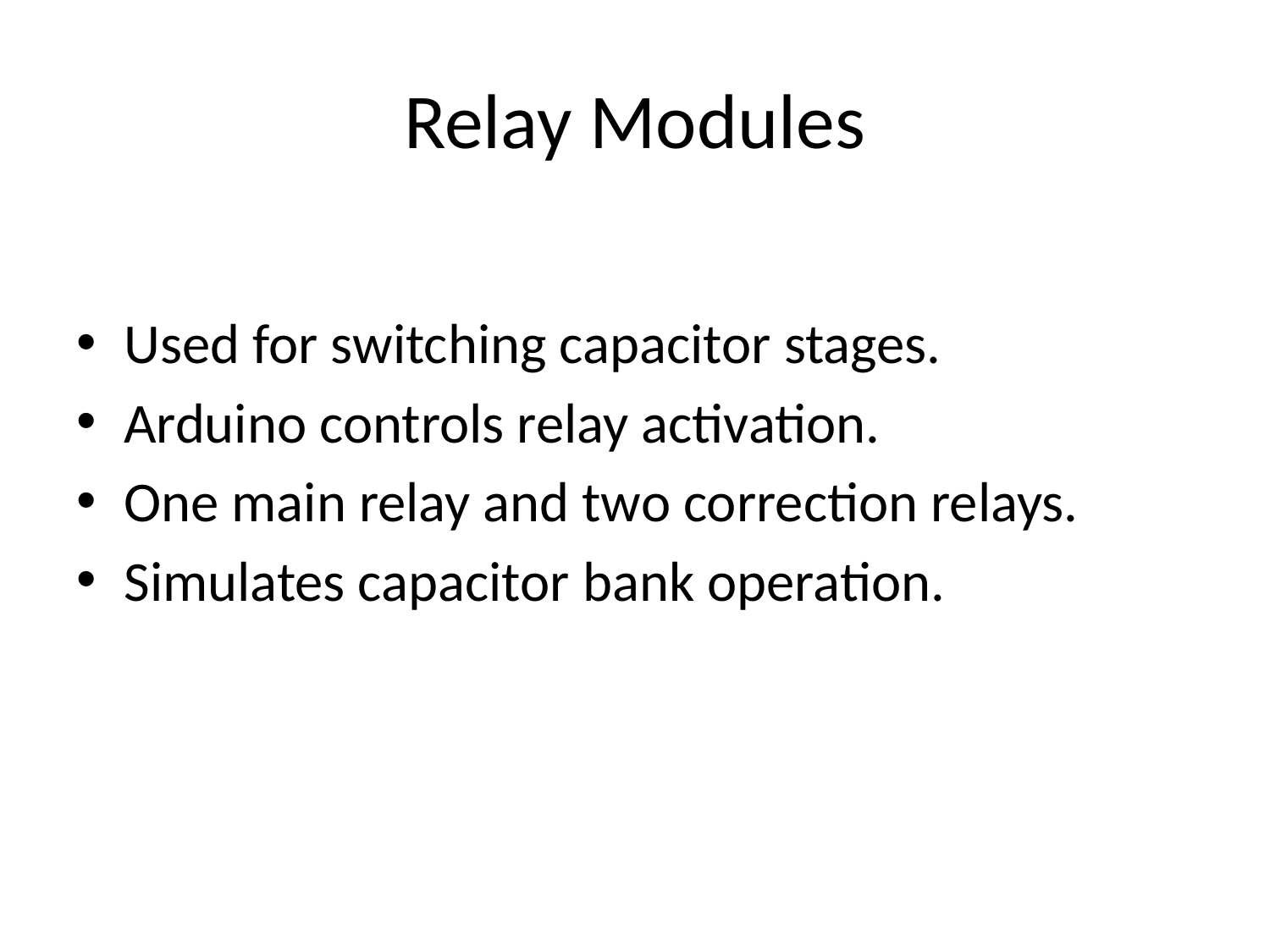

# Relay Modules

Used for switching capacitor stages.
Arduino controls relay activation.
One main relay and two correction relays.
Simulates capacitor bank operation.